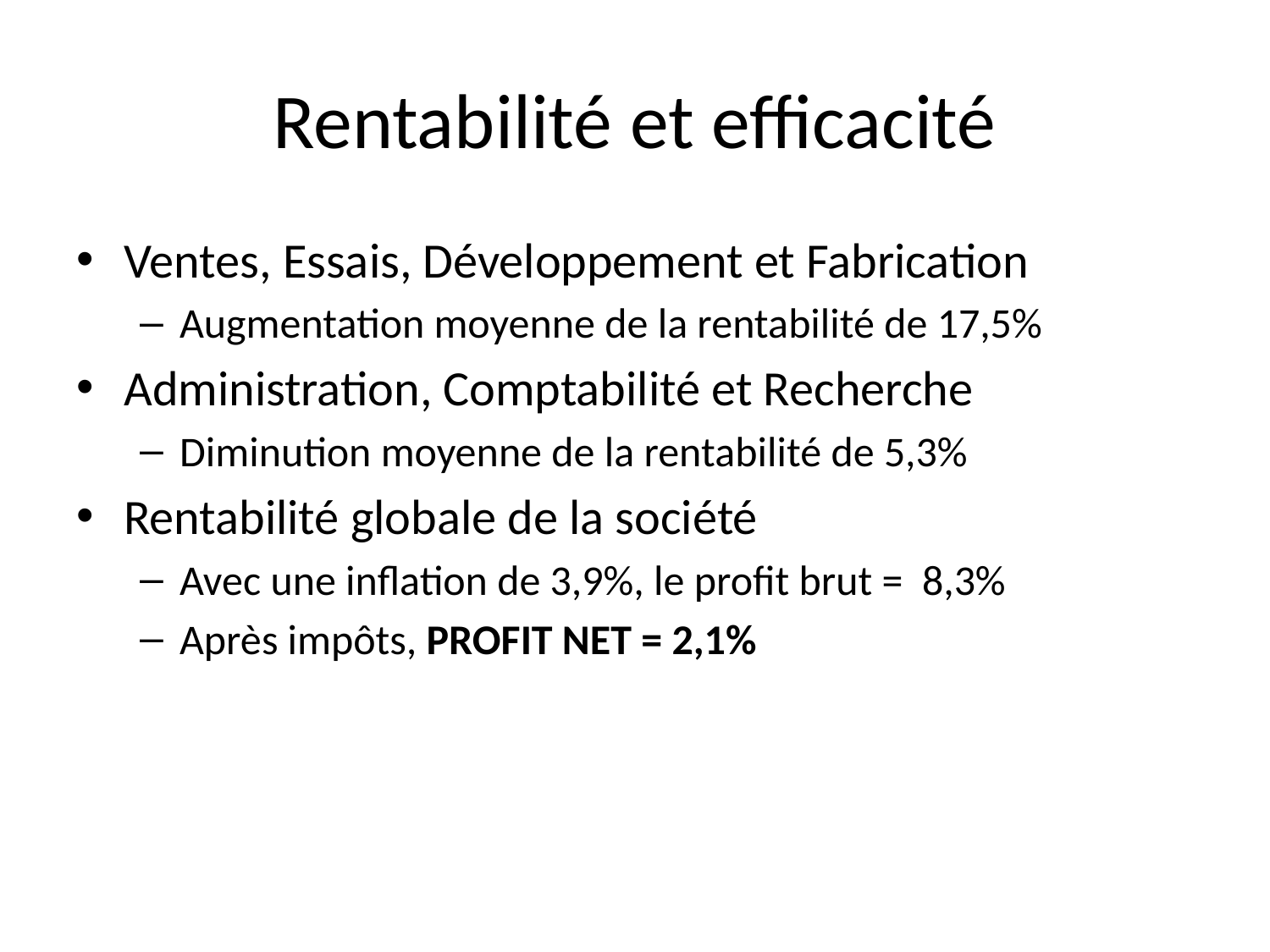

# Rentabilité et efficacité
Ventes, Essais, Développement et Fabrication
Augmentation moyenne de la rentabilité de 17,5%
Administration, Comptabilité et Recherche
Diminution moyenne de la rentabilité de 5,3%
Rentabilité globale de la société
Avec une inflation de 3,9%, le profit brut =  8,3%
Après impôts, PROFIT NET = 2,1%